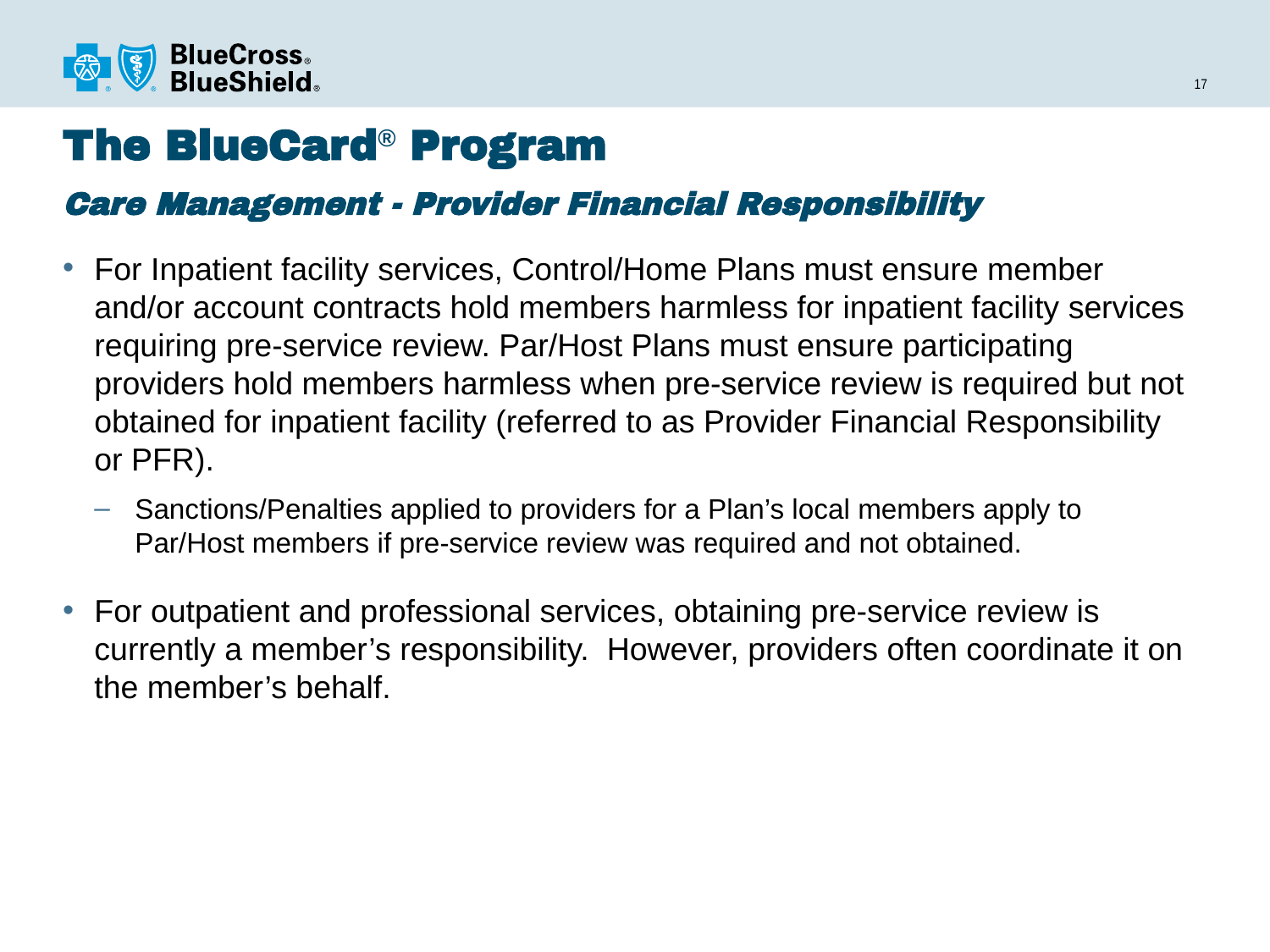

# The BlueCard® Program Care Management - Provider Financial Responsibility
For Inpatient facility services, Control/Home Plans must ensure member and/or account contracts hold members harmless for inpatient facility services requiring pre-service review. Par/Host Plans must ensure participating providers hold members harmless when pre-service review is required but not obtained for inpatient facility (referred to as Provider Financial Responsibility or PFR).
Sanctions/Penalties applied to providers for a Plan’s local members apply to  Par/Host members if pre-service review was required and not obtained.
For outpatient and professional services, obtaining pre-service review is currently a member’s responsibility.  However, providers often coordinate it on the member’s behalf.